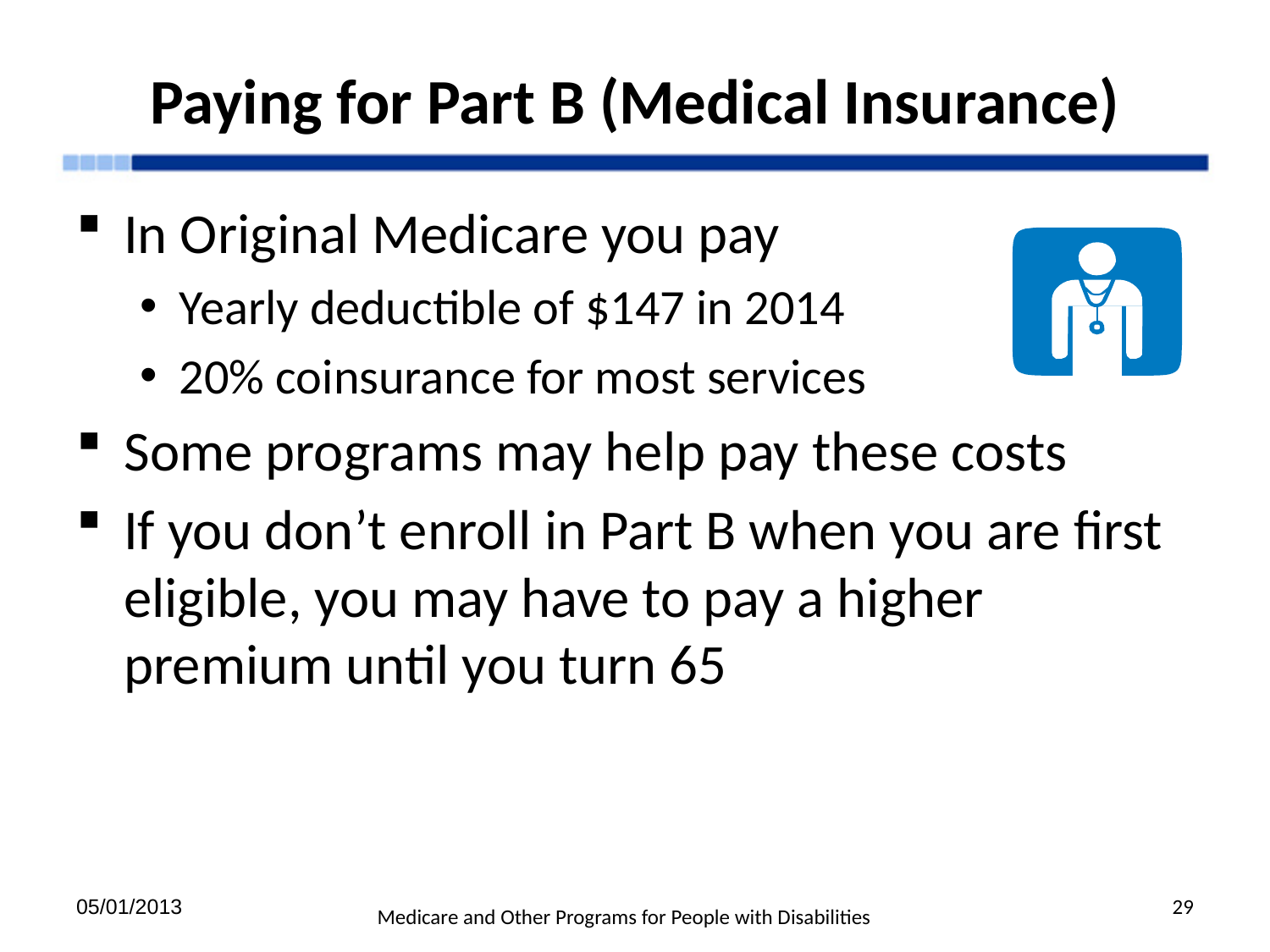

# Paying for Part B (Medical Insurance)
In Original Medicare you pay
Yearly deductible of $147 in 2014
20% coinsurance for most services
Some programs may help pay these costs
If you don’t enroll in Part B when you are first eligible, you may have to pay a higher premium until you turn 65

05/01/2013
Medicare and Other Programs for People with Disabilities
29